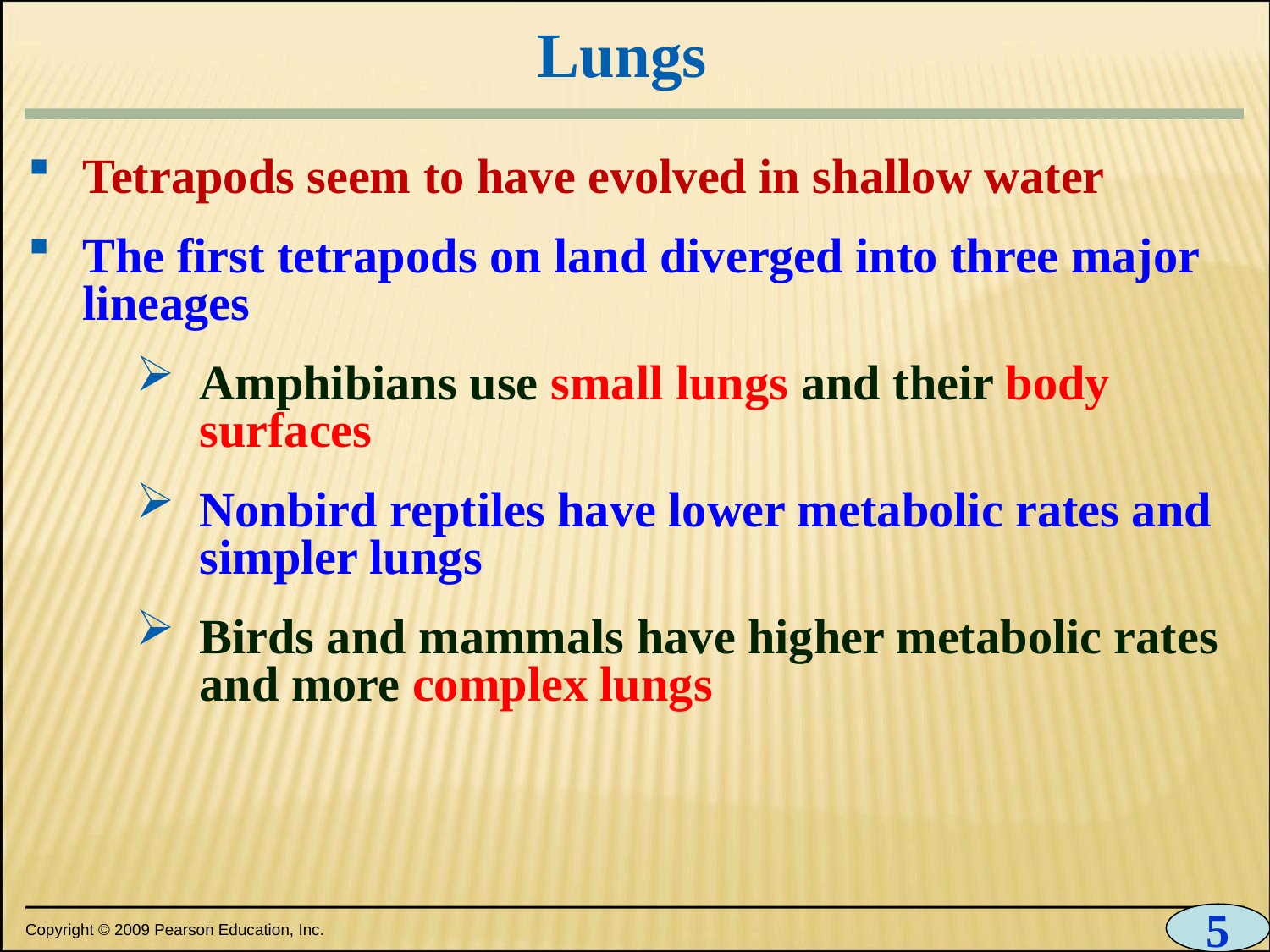

# Lungs
0

Tetrapods seem to have evolved in shallow water
The first tetrapods on land diverged into three major lineages
Amphibians use small lungs and their body surfaces
Nonbird reptiles have lower metabolic rates and simpler lungs
Birds and mammals have higher metabolic rates and more complex lungs

5

Copyright © 2009 Pearson Education, Inc.